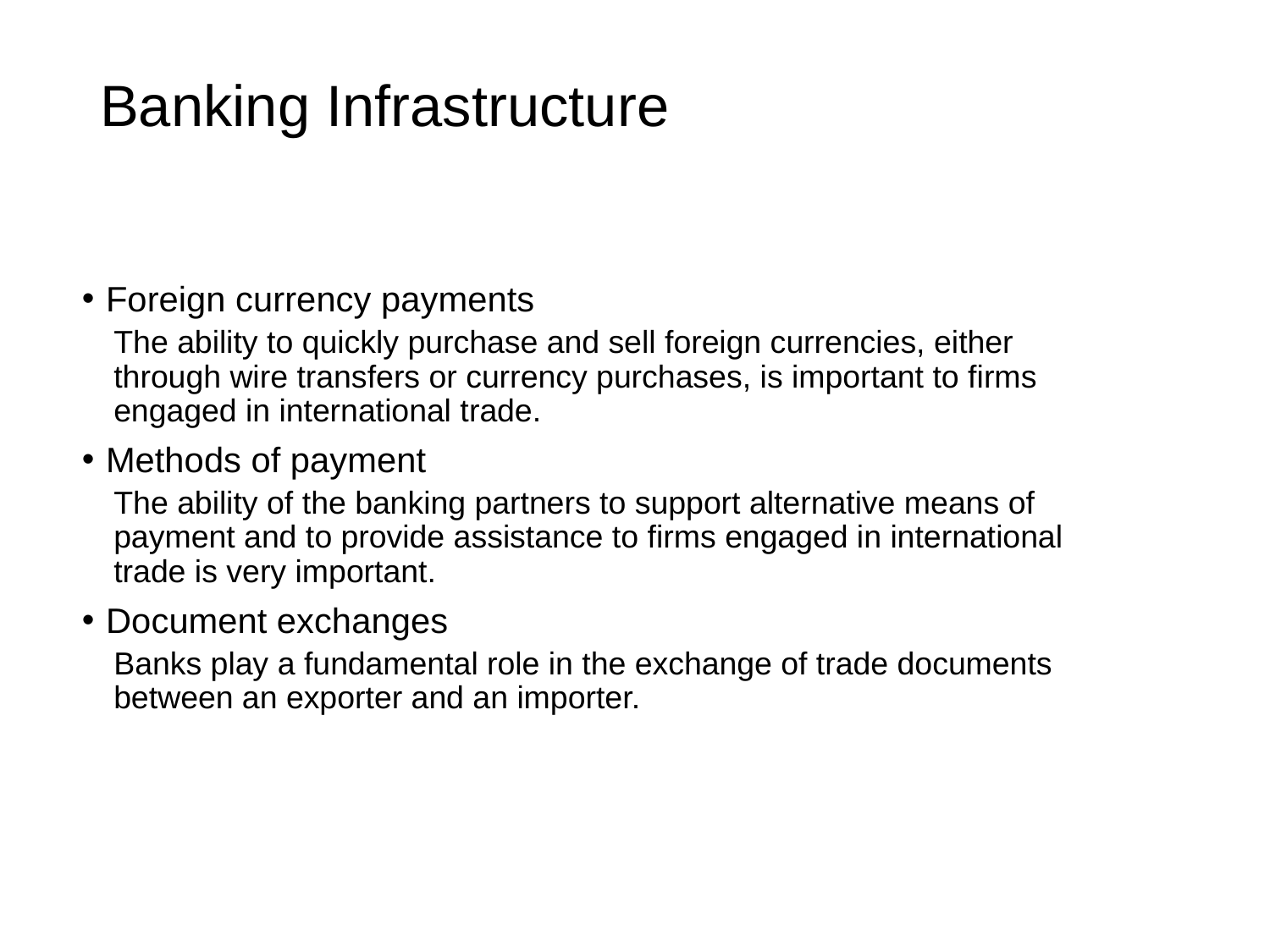

# Banking Infrastructure
Foreign currency payments
The ability to quickly purchase and sell foreign currencies, either through wire transfers or currency purchases, is important to firms engaged in international trade.
Methods of payment
The ability of the banking partners to support alternative means of payment and to provide assistance to firms engaged in international trade is very important.
Document exchanges
Banks play a fundamental role in the exchange of trade documents between an exporter and an importer.